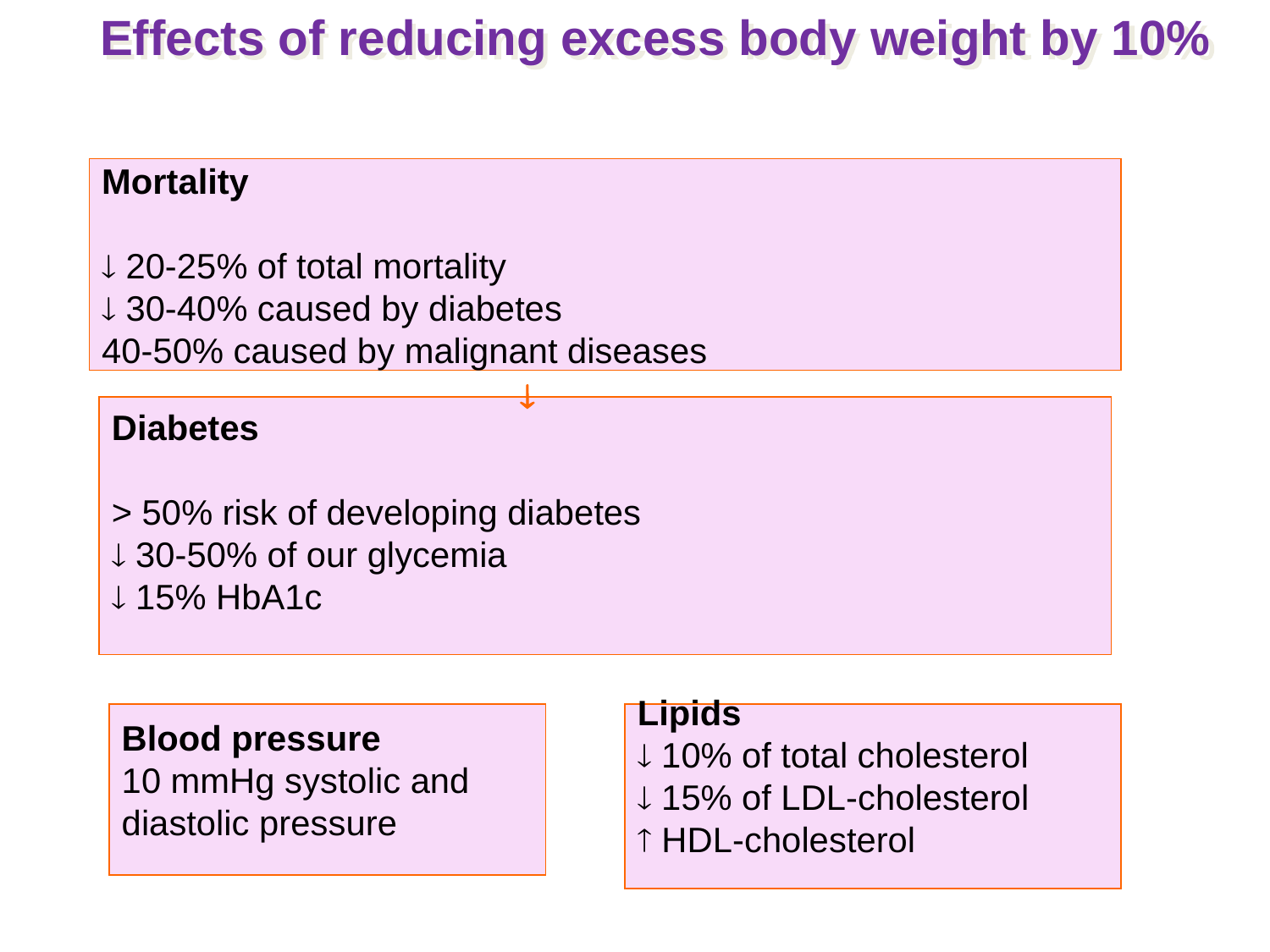

Effects of reducing excess body weight by 10%
Mortality

↓ 20-25% of total mortality
↓ 30-40% caused by diabetes
40-50% caused by malignant diseases

↓

Diabetes

> 50% risk of developing diabetes
↓ 30-50% of our glycemia
↓ 15% HbA1c

Blood pressure
10 mmHg systolic and
diastolic pressure

Lipids
↓ 10% of total cholesterol
↓ 15% of LDL-cholesterol
↑ HDL-cholesterol